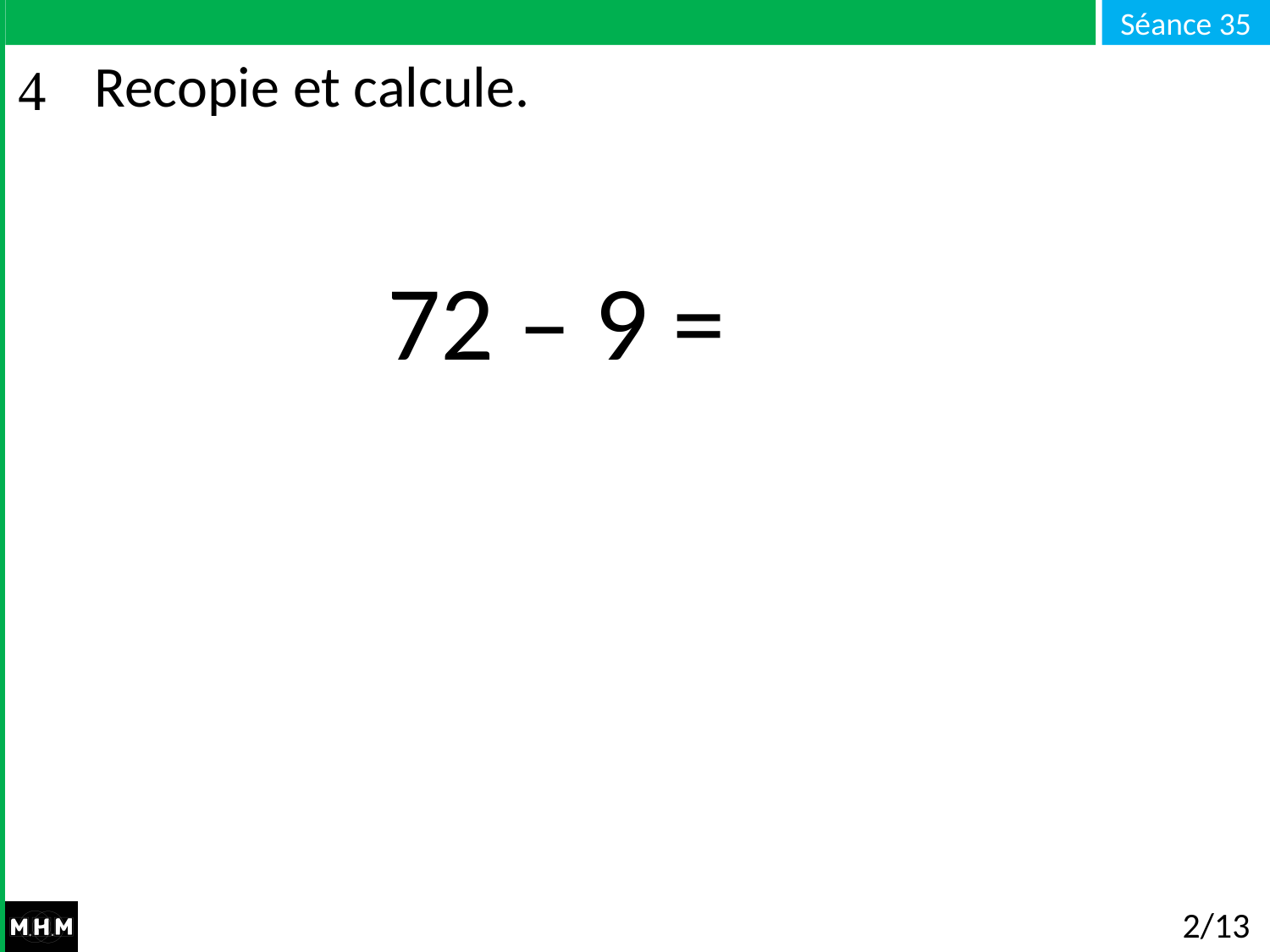

# Recopie et calcule.
72 – 9 =
2/13